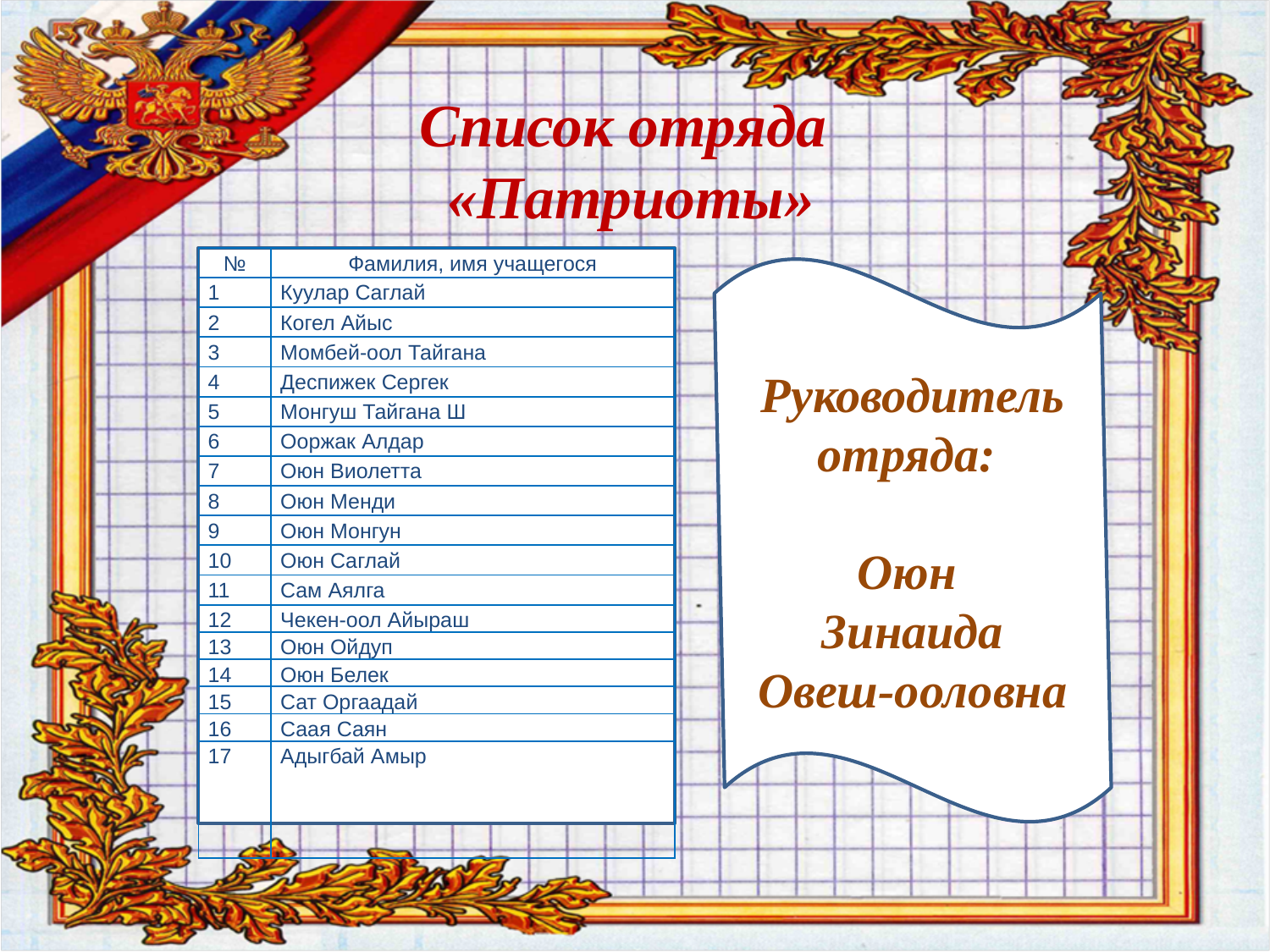

# Список отряда «Патриоты»

| № | Фамилия, имя учащегося |
| --- | --- |
| 1 | Куулар Саглай |
| 2 | Когел Айыс |
| 3 | Момбей-оол Тайгана |
| 4 | Деспижек Сергек |
| 5 | Монгуш Тайгана Ш |
| 6 | Ооржак Алдар |
| 7 | Оюн Виолетта |
| 8 | Оюн Менди |
| 9 | Оюн Монгун |
| 10 | Оюн Саглай |
| 11 | Сам Аялга |
| 12 | Чекен-оол Айыраш |
| 13 | Оюн Ойдуп |
| 14 | Оюн Белек |
| 15 | Сат Оргаадай |
| 16 | Саая Саян |
| 17 | Адыгбай Амыр |
Руководитель отряда:

Оюн
Зинаида
Овеш-ооловна